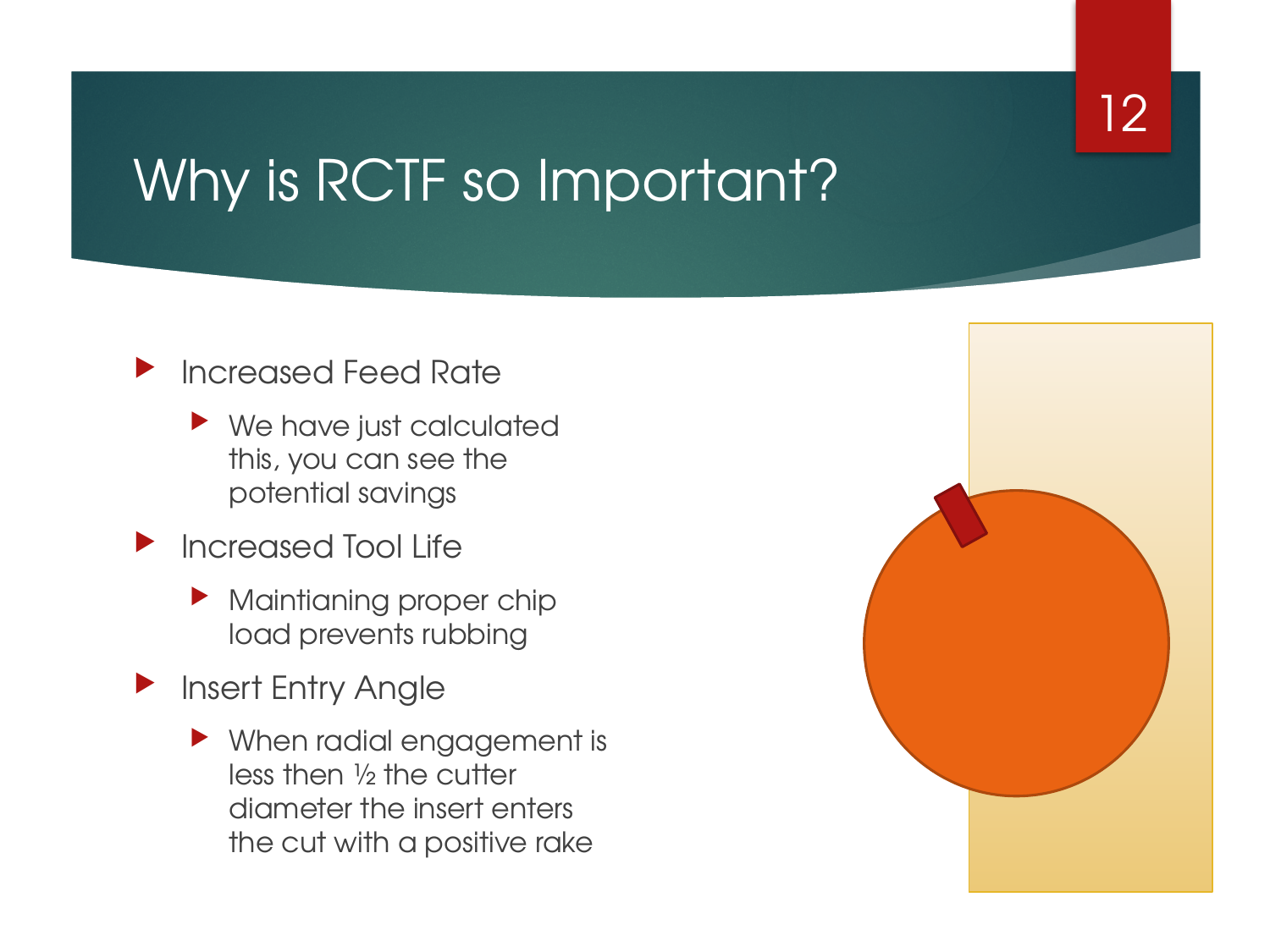

12
# Why is RCTF so Important?

Increased Feed Rate
We have just calculated this, you can see the potential savings
Increased Tool Life
Maintianing proper chip load prevents rubbing
Insert Entry Angle
When radial engagement is less then ½ the cutter diameter the insert enters the cut with a positive rake